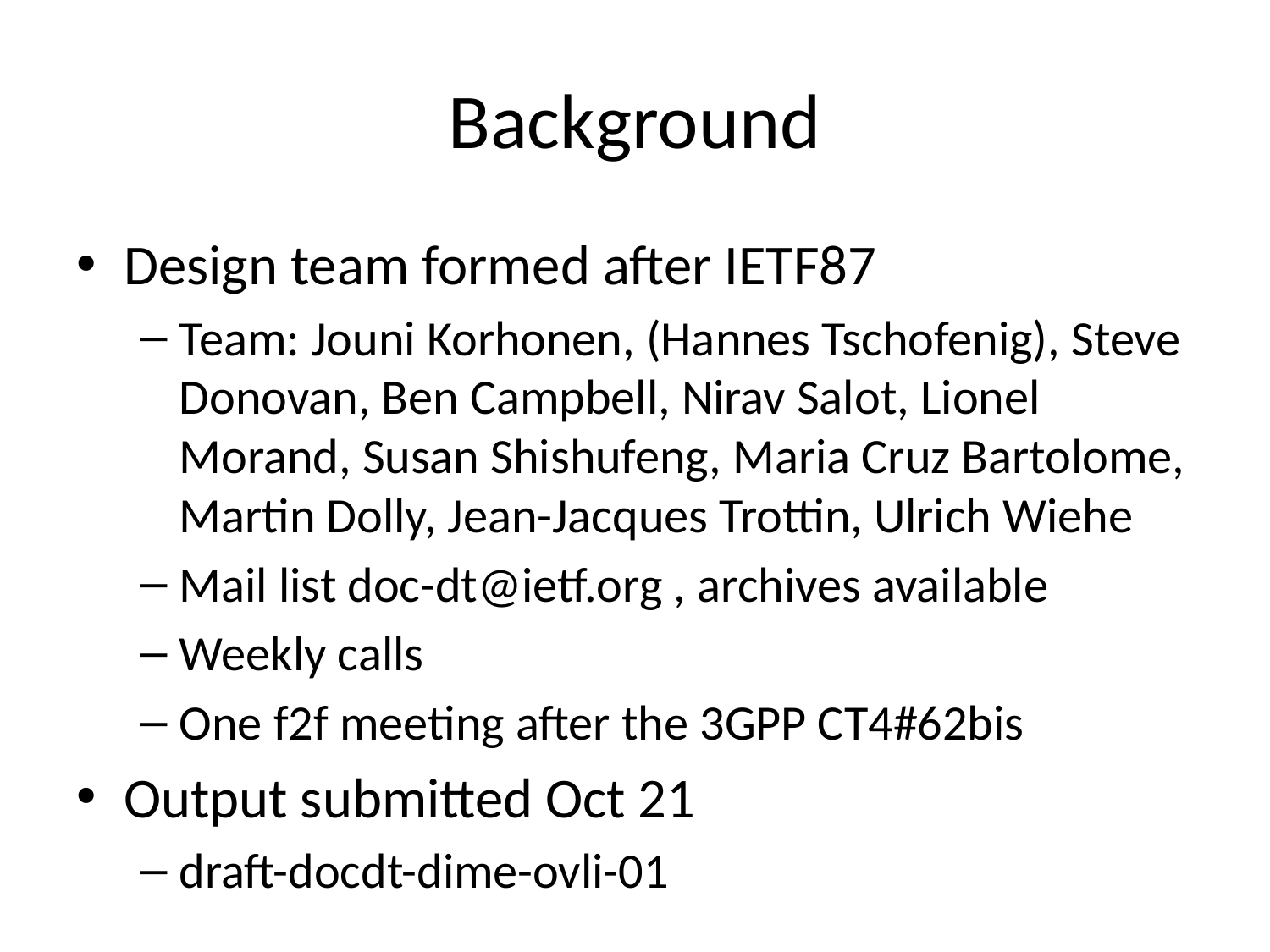

# Background
Design team formed after IETF87
Team: Jouni Korhonen, (Hannes Tschofenig), Steve Donovan, Ben Campbell, Nirav Salot, Lionel Morand, Susan Shishufeng, Maria Cruz Bartolome, Martin Dolly, Jean-Jacques Trottin, Ulrich Wiehe
Mail list doc-dt@ietf.org , archives available
Weekly calls
One f2f meeting after the 3GPP CT4#62bis
Output submitted Oct 21
draft-docdt-dime-ovli-01